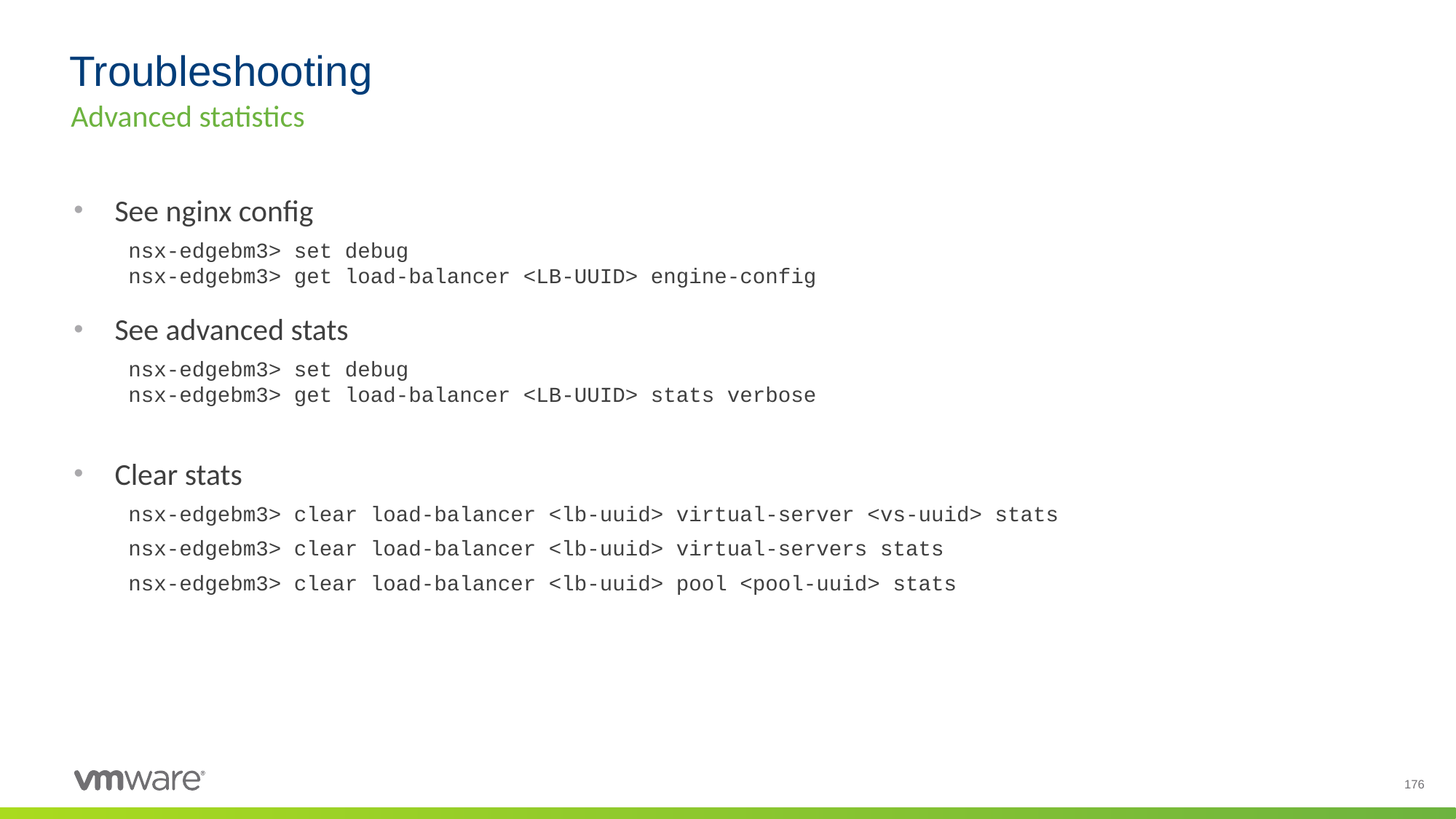

# Troubleshooting
Advanced statistics
See nginx config
nsx-edgebm3> set debug
nsx-edgebm3> get load-balancer <LB-UUID> engine-config
See advanced stats
nsx-edgebm3> set debug
nsx-edgebm3> get load-balancer <LB-UUID> stats verbose

Clear stats
nsx-edgebm3> clear load-balancer <lb-uuid> virtual-server <vs-uuid> stats
nsx-edgebm3> clear load-balancer <lb-uuid> virtual-servers stats
nsx-edgebm3> clear load-balancer <lb-uuid> pool <pool-uuid> stats